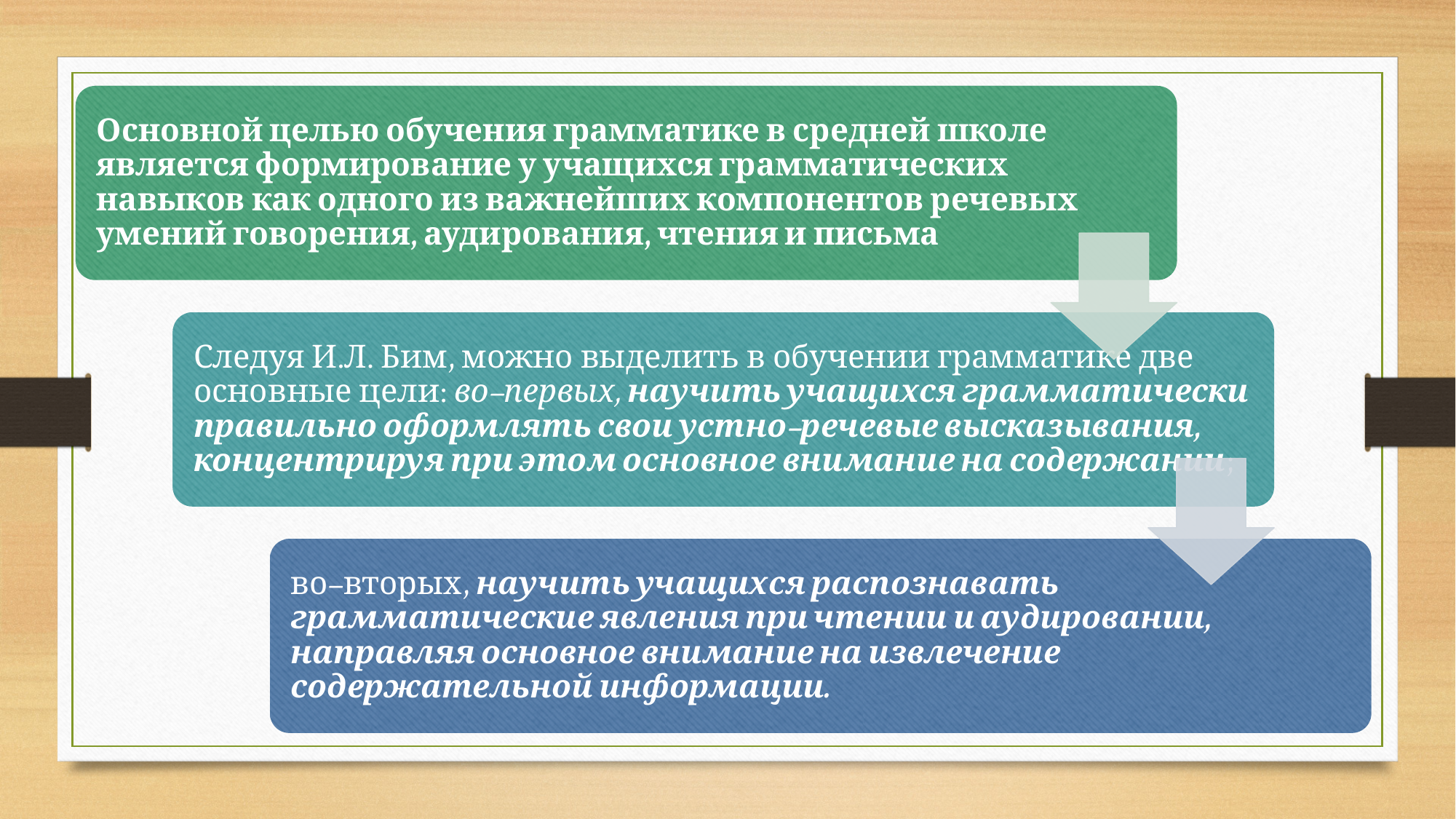

Основной целью обучения грамматике в средней школе является формирование у учащихся грамматических навыков как одного из важнейших компонентов речевых умений говорения, аудирования, чтения и письма
Следуя И.Л. Бим, можно выделить в обучении грамматике две основные цели: во–первых, научить учащихся грамматически правильно оформлять свои устно–речевые высказывания, концентрируя при этом основное внимание на содержании;
во–вторых, научить учащихся распознавать грамматические явления при чтении и аудировании, направляя основное внимание на извлечение содержательной информации.